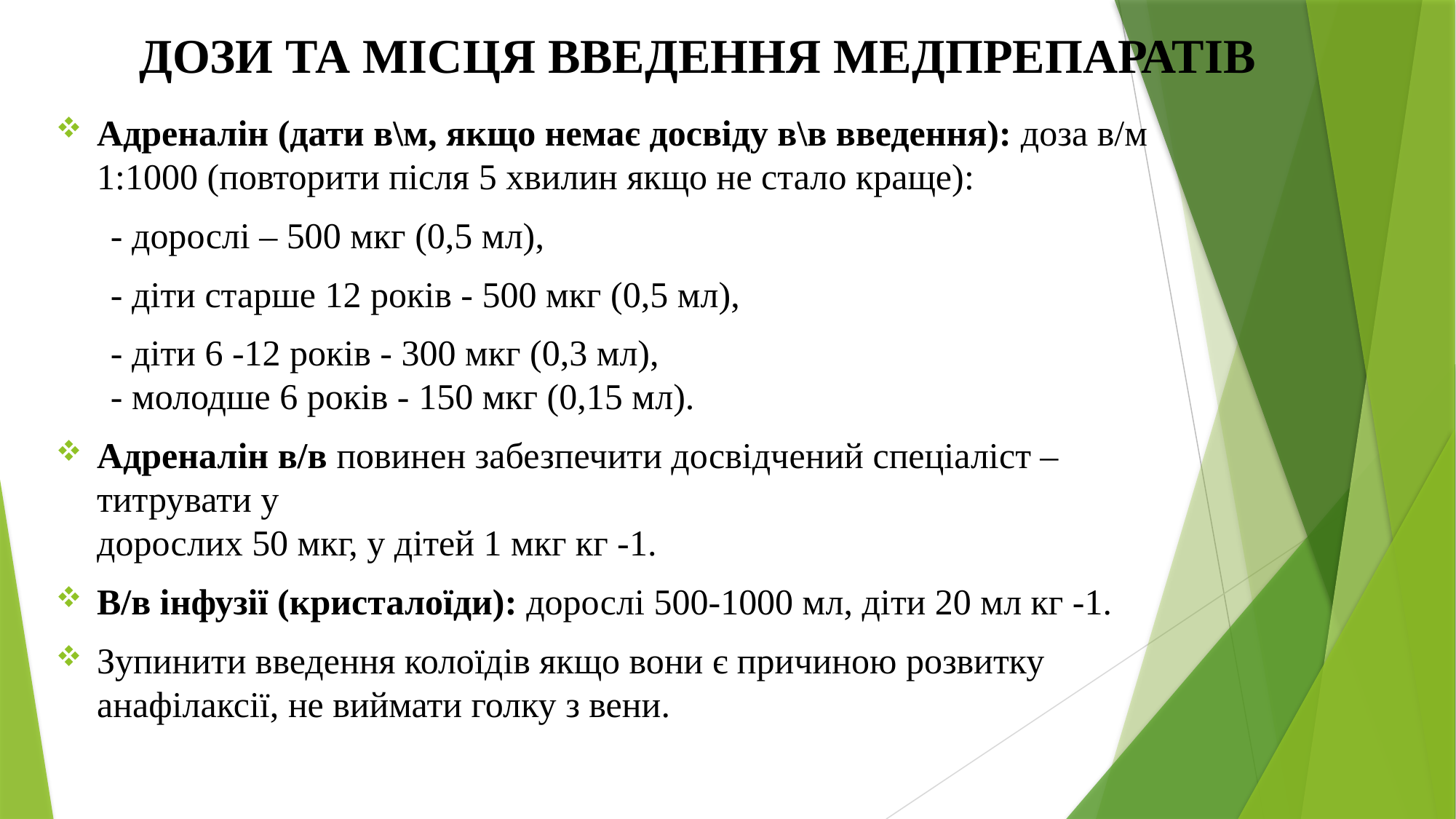

# ДОЗИ ТА МІСЦЯ ВВЕДЕННЯ МЕДПРЕПАРАТІВ
Адреналін (дати в\м, якщо немає досвіду в\в введення): доза в/м 1:1000 (повторити після 5 хвилин якщо не стало краще):
      - дорослі – 500 мкг (0,5 мл),
      - діти старше 12 років - 500 мкг (0,5 мл),
      - діти 6 -12 років - 300 мкг (0,3 мл),
      - молодше 6 років - 150 мкг (0,15 мл).
Адреналін в/в повинен забезпечити досвідчений спеціаліст – титрувати у
дорослих 50 мкг, у дітей 1 мкг кг -1.
В/в інфузії (кристалоїди): дорослі 500-1000 мл, діти 20 мл кг -1.
Зупинити введення колоїдів якщо вони є причиною розвитку анафілаксії, не виймати голку з вени.